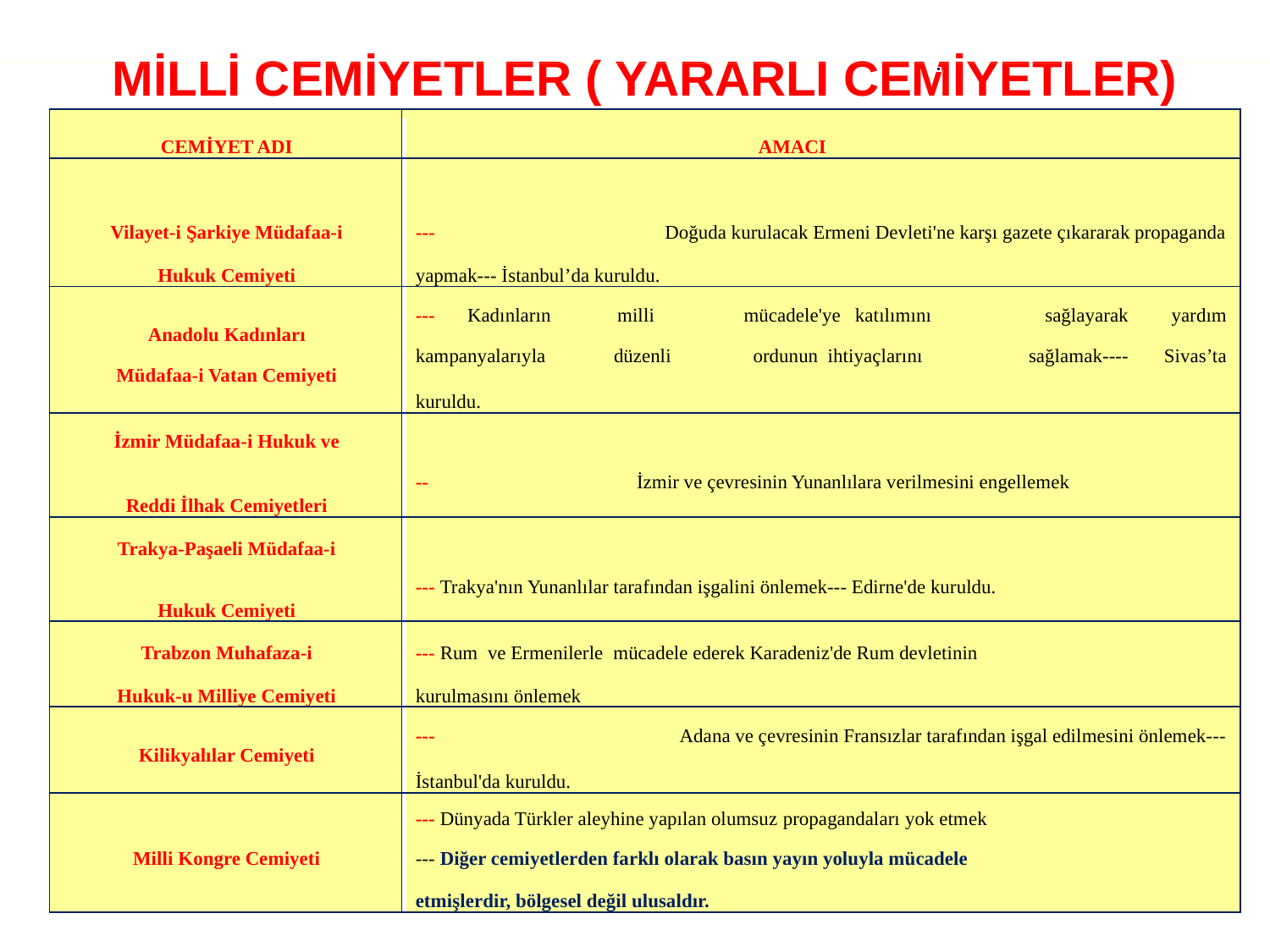

MİLLİ CEMİYETLER ( YARARLI CEMİYETLER)

|  | CEMİYET ADI |  |  |  |  |  |  | AMACI |  |  |  |
| --- | --- | --- | --- | --- | --- | --- | --- | --- | --- | --- | --- |
|  |  |  |  |  |  |  |  |  |  |  |  |
|  | Vilayet-i Şarkiye Müdafaa-i |  |  |  | --- | Doğuda kurulacak Ermeni Devleti'ne karşı gazete çıkararak propaganda |  |  |  |  |  |
|  | Hukuk Cemiyeti |  |  |  | yapmak--- İstanbul’da kuruldu. |  |  |  |  |  |  |
|  | Anadolu Kadınları |  |  |  | --- | Kadınların | milli | mücadele'ye katılımını | sağlayarak | yardım |  |
|  |  |  |  |  | kampanyalarıyla |  | düzenli | ordunun ihtiyaçlarını | sağlamak---- | Sivas’ta |  |
|  | Müdafaa-i Vatan Cemiyeti |  |  |  |  |  |  |  |  |  |  |
|  |  |  |  |  | kuruldu. |  |  |  |  |  |  |
|  |  |  |  |  |  |  |  |  |  |  |  |
|  | İzmir Müdafaa-i Hukuk ve |  |  |  | -- | İzmir ve çevresinin Yunanlılara verilmesini engellemek |  |  |  |  |  |
|  | Reddi İlhak Cemiyetleri |  |  |  |  |  |  |  |  |  |  |
|  |  |  |  |  |  |  |  |  |  |  |  |
|  | Trakya-Paşaeli Müdafaa-i |  |  |  | --- Trakya'nın Yunanlılar tarafından işgalini önlemek--- Edirne'de kuruldu. |  |  |  |  |  |  |
|  | Hukuk Cemiyeti |  |  |  |  |  |  |  |  |  |  |
|  |  |  |  |  |  |  |  |  |  |  |  |
|  | Trabzon Muhafaza-i |  |  |  | --- Rum ve Ermenilerle mücadele ederek Karadeniz'de Rum devletinin |  |  |  |  |  |  |
|  | Hukuk-u Milliye Cemiyeti |  |  |  | kurulmasını önlemek |  |  |  |  |  |  |
|  | Kilikyalılar Cemiyeti |  |  |  | --- | Adana ve çevresinin Fransızlar tarafından işgal edilmesini önlemek--- |  |  |  |  |  |
|  |  |  |  |  | İstanbul'da kuruldu. |  |  |  |  |  |  |
|  |  |  |  |  |  |  |  |  |  |  |  |
|  |  |  |  |  | --- Dünyada Türkler aleyhine yapılan olumsuz propagandaları yok etmek |  |  |  |  |  |  |
|  | Milli Kongre Cemiyeti |  |  |  | --- Diğer cemiyetlerden farklı olarak basın yayın yoluyla mücadele |  |  |  |  |  |  |
|  |  |  |  |  | etmişlerdir, bölgesel değil ulusaldır. |  |  |  |  |  |  |